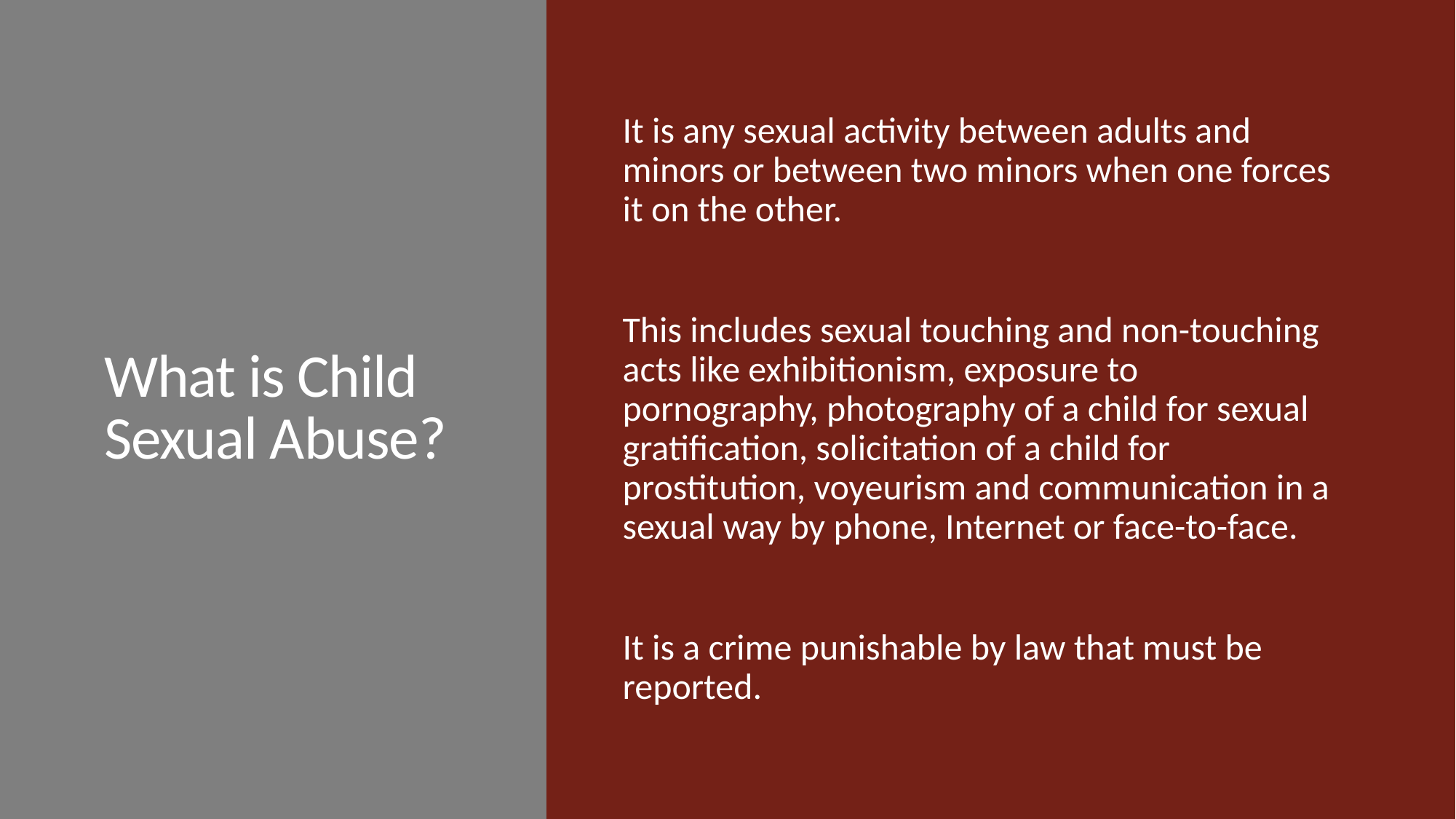

# What is Child Sexual Abuse?
It is any sexual activity between adults and minors or between two minors when one forces it on the other.

This includes sexual touching and non-touching acts like exhibitionism, exposure to pornography, photography of a child for sexual gratification, solicitation of a child for prostitution, voyeurism and communication in a sexual way by phone, Internet or face-to-face.

It is a crime punishable by law that must be reported.